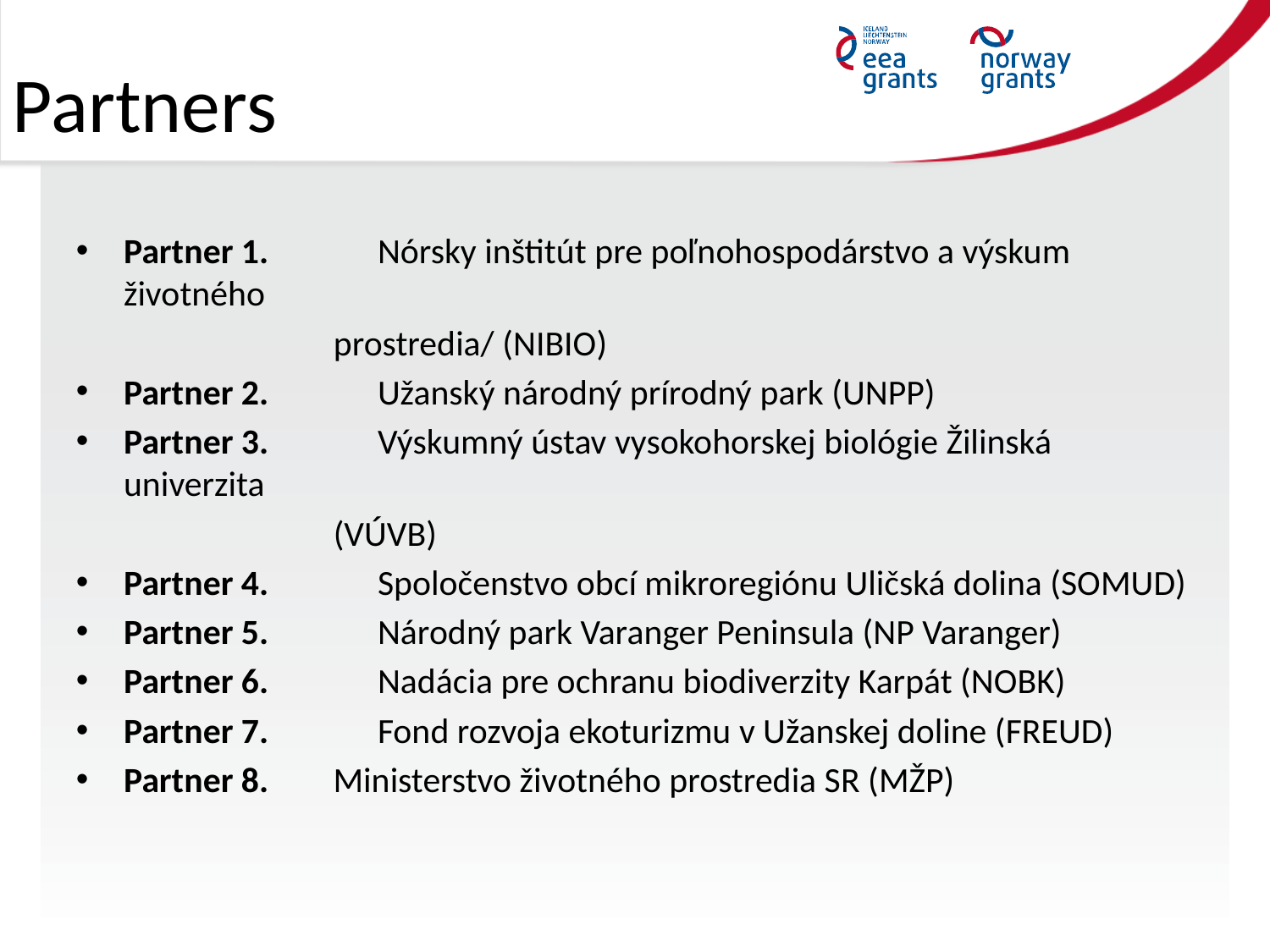

# Partners
Partner 1.	Nórsky inštitút pre poľnohospodárstvo a výskum životného
                                prostredia/ (NIBIO)
Partner 2.	Užanský národný prírodný park (UNPP)
Partner 3.	Výskumný ústav vysokohorskej biológie Žilinská univerzita
                                (VÚVB)
Partner 4.	Spoločenstvo obcí mikroregiónu Uličská dolina (SOMUD)
Partner 5.	Národný park Varanger Peninsula (NP Varanger)
Partner 6.	Nadácia pre ochranu biodiverzity Karpát (NOBK)
Partner 7.	Fond rozvoja ekoturizmu v Užanskej doline (FREUD)
Partner 8.        Ministerstvo životného prostredia SR (MŽP)